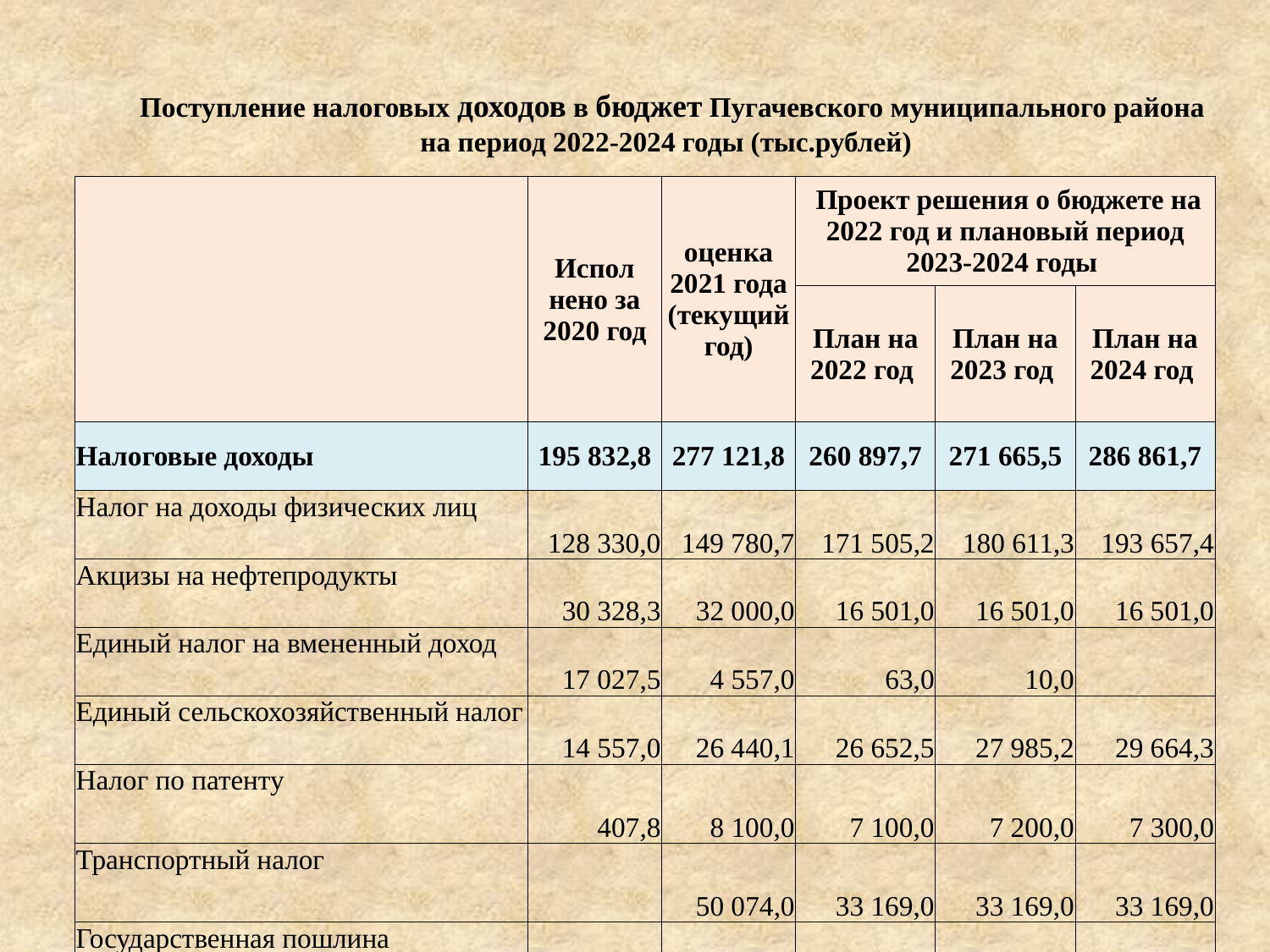

Поступление налоговых доходов в бюджет Пугачевского муниципального района
на период 2022-2024 годы (тыс.рублей)

|  | Испол нено за 2020 год | оценка 2021 года (текущий год) | Проект решения о бюджете на 2022 год и плановый период 2023-2024 годы |  |  |
| --- | --- | --- | --- | --- | --- |
|  |  |  | План на 2022 год | План на 2023 год | План на 2024 год |
| Налоговые доходы | 195 832,8 | 277 121,8 | 260 897,7 | 271 665,5 | 286 861,7 |
| Налог на доходы физических лиц | 128 330,0 | 149 780,7 | 171 505,2 | 180 611,3 | 193 657,4 |
| Акцизы на нефтепродукты | 30 328,3 | 32 000,0 | 16 501,0 | 16 501,0 | 16 501,0 |
| Единый налог на вмененный доход | 17 027,5 | 4 557,0 | 63,0 | 10,0 |  |
| Единый сельскохозяйственный налог | 14 557,0 | 26 440,1 | 26 652,5 | 27 985,2 | 29 664,3 |
| Налог по патенту | 407,8 | 8 100,0 | 7 100,0 | 7 200,0 | 7 300,0 |
| Транспортный налог |  | 50 074,0 | 33 169,0 | 33 169,0 | 33 169,0 |
| Государственная пошлина | 5 182,2 | 6 170,0 | 5 907,0 | 6 189,0 | 6 570,0 |